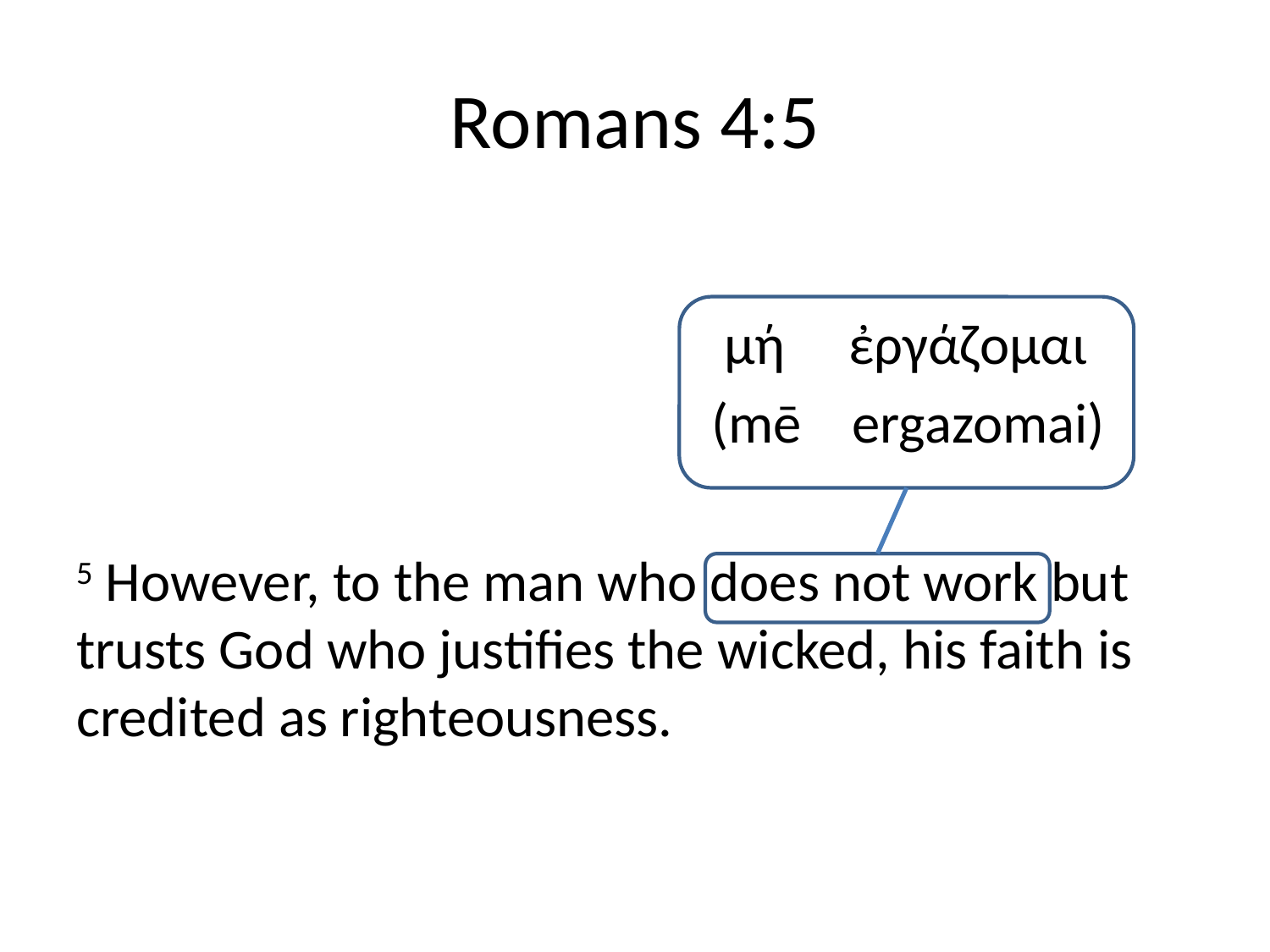

# Romans 4:5

					 μή     ἐργάζομαι
					(mē    ergazomai)

5 However, to the man who does not work but trusts God who justifies the wicked, his faith is credited as righteousness.